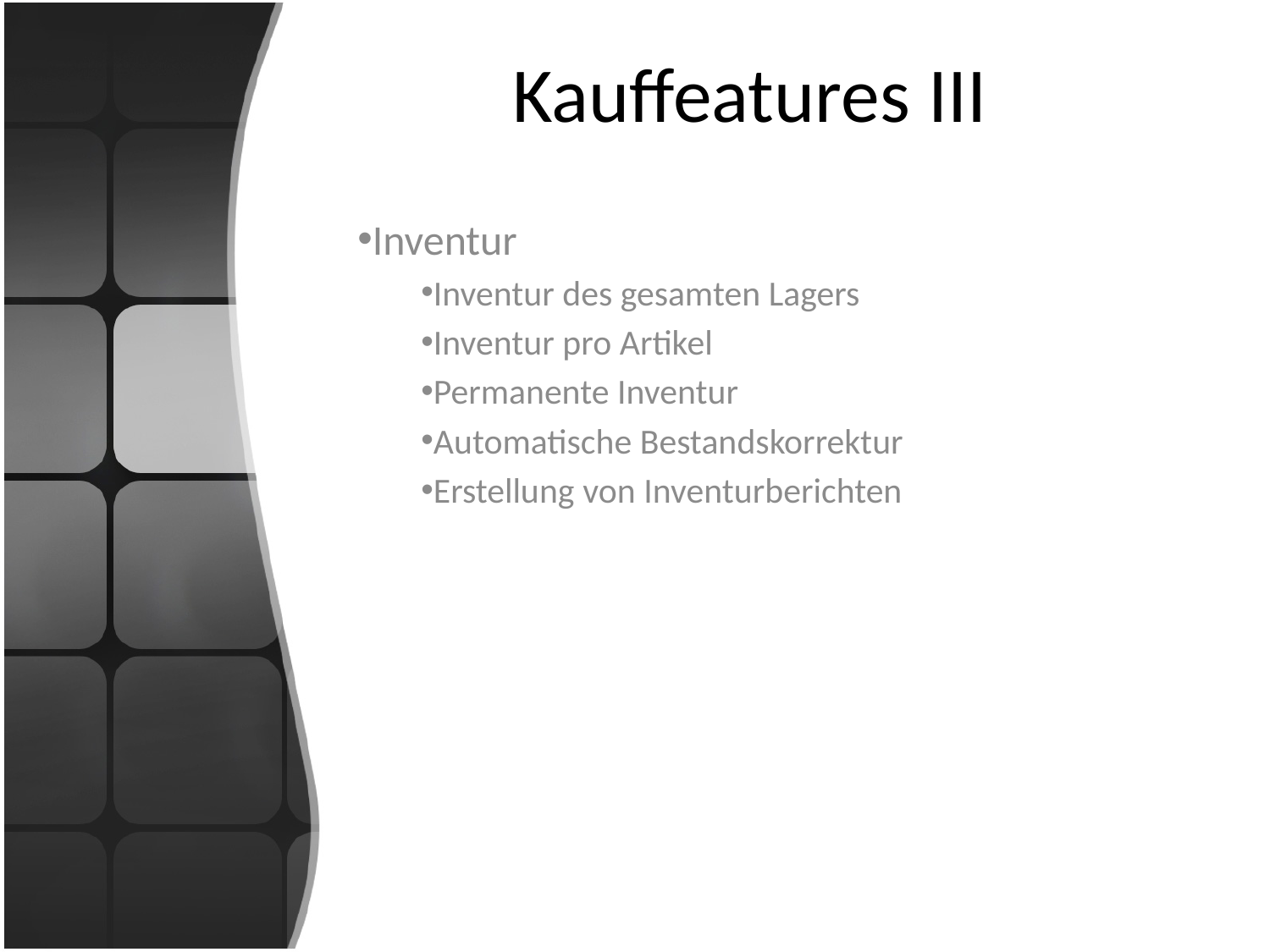

# Kauffeatures III
Inventur
Inventur des gesamten Lagers
Inventur pro Artikel
Permanente Inventur
Automatische Bestandskorrektur
Erstellung von Inventurberichten